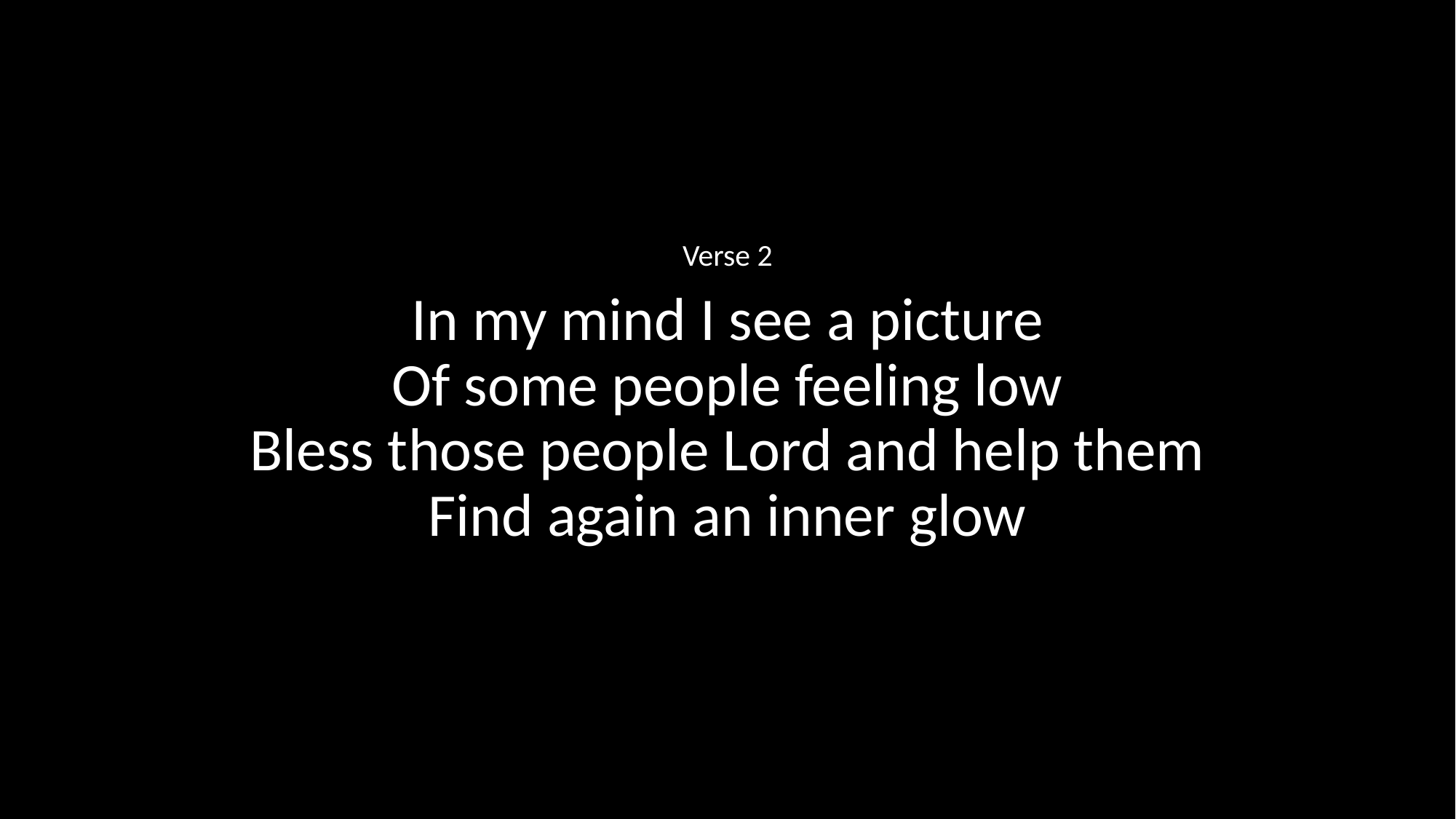

Verse 2
In my mind I see a picture
Of some people feeling low
Bless those people Lord and help them
Find again an inner glow